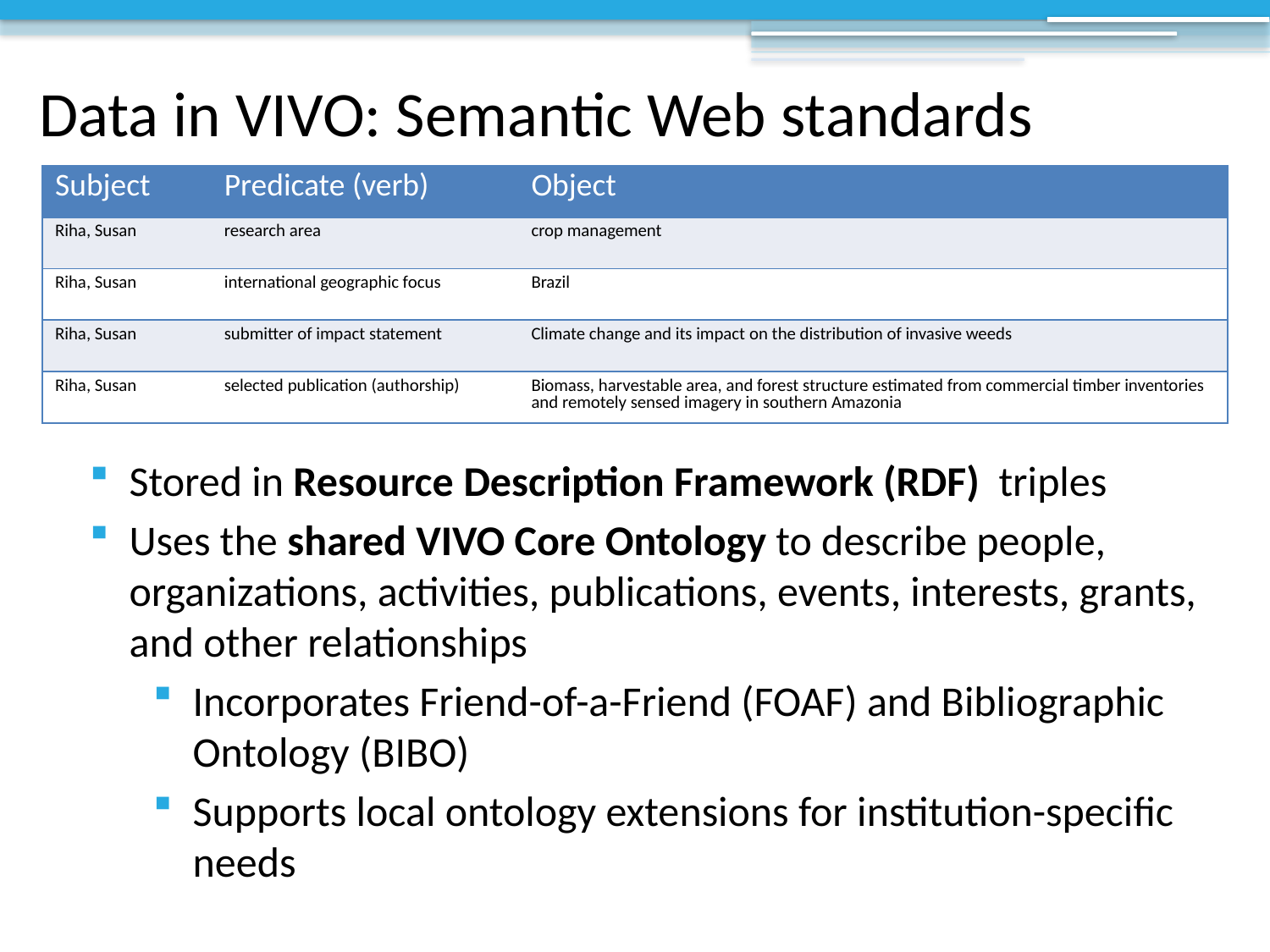

Data in VIVO: Semantic Web standards
| Subject | Predicate (verb) | Object |
| --- | --- | --- |
| Riha, Susan | research area | crop management |
| Riha, Susan | international geographic focus | Brazil |
| Riha, Susan | submitter of impact statement | Climate change and its impact on the distribution of invasive weeds |
| Riha, Susan | selected publication (authorship) | Biomass, harvestable area, and forest structure estimated from commercial timber inventories and remotely sensed imagery in southern Amazonia |
Stored in Resource Description Framework (RDF)  triples
Uses the shared VIVO Core Ontology to describe people, organizations, activities, publications, events, interests, grants, and other relationships
Incorporates Friend-of-a-Friend (FOAF) and Bibliographic Ontology (BIBO)
Supports local ontology extensions for institution-specific needs